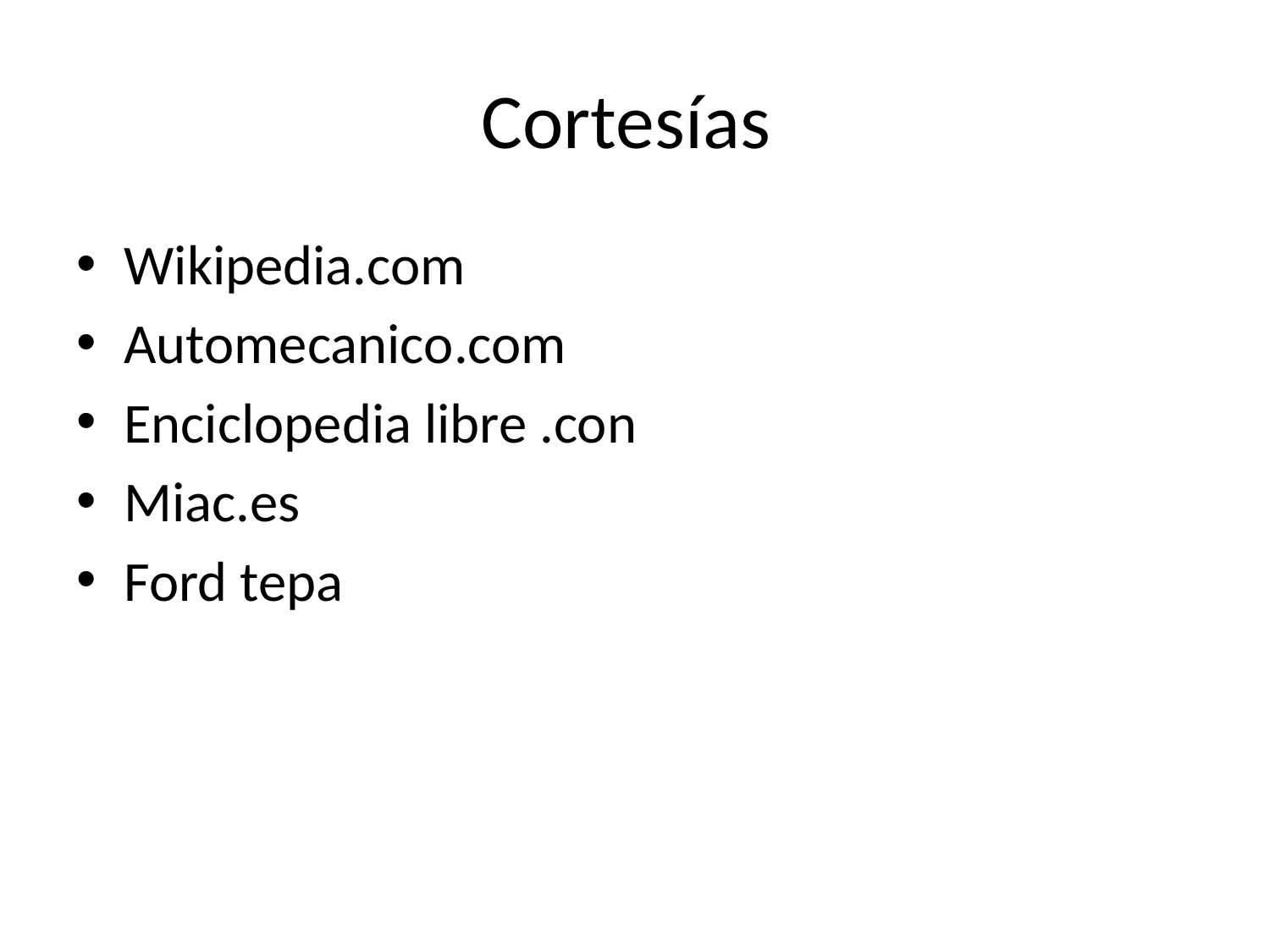

# Cortesías
Wikipedia.com
Automecanico.com
Enciclopedia libre .con
Miac.es
Ford tepa